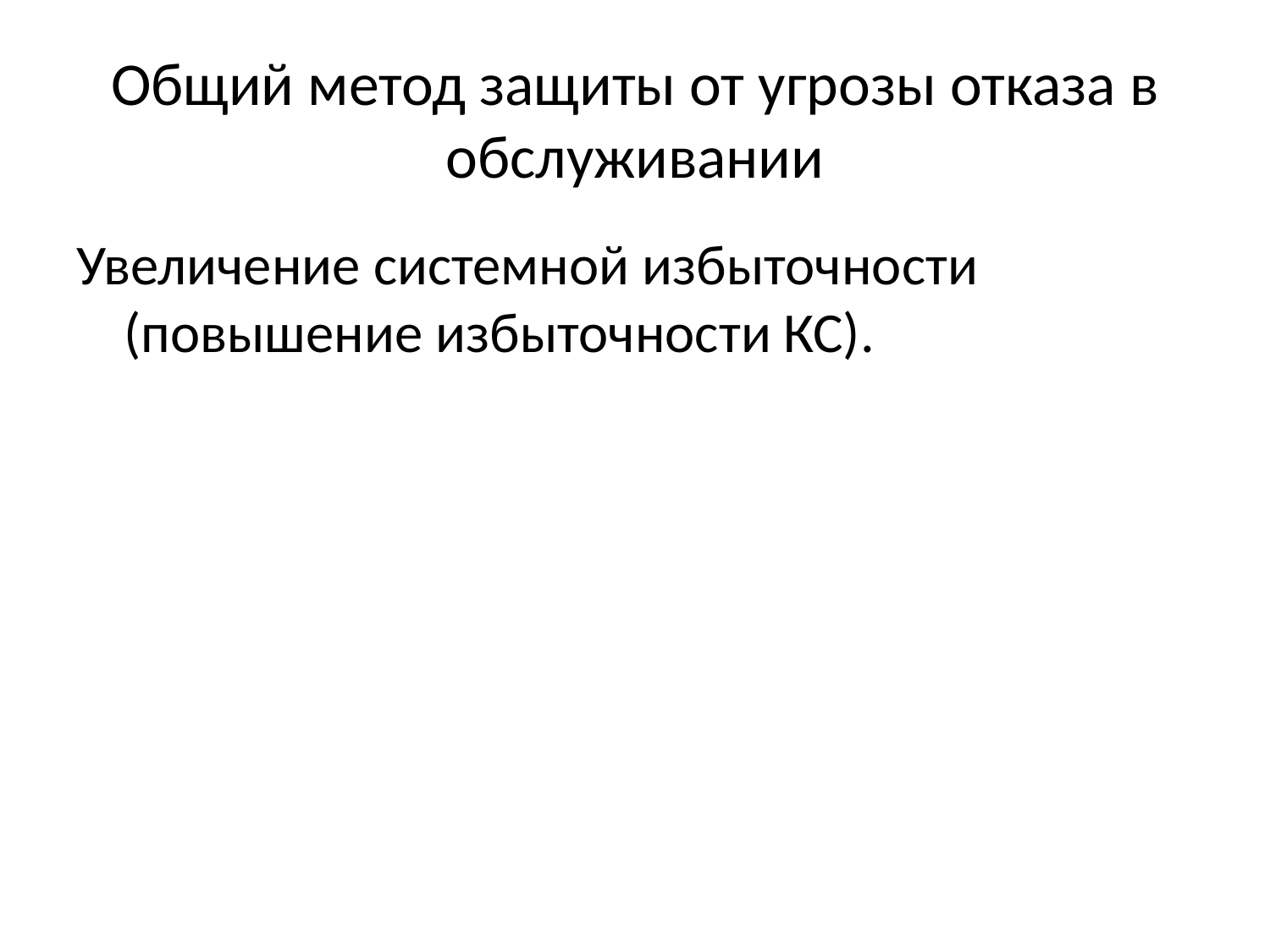

# Общий метод защиты от угрозы отказа в обслуживании
Увеличение системной избыточности (повышение избыточности КС).